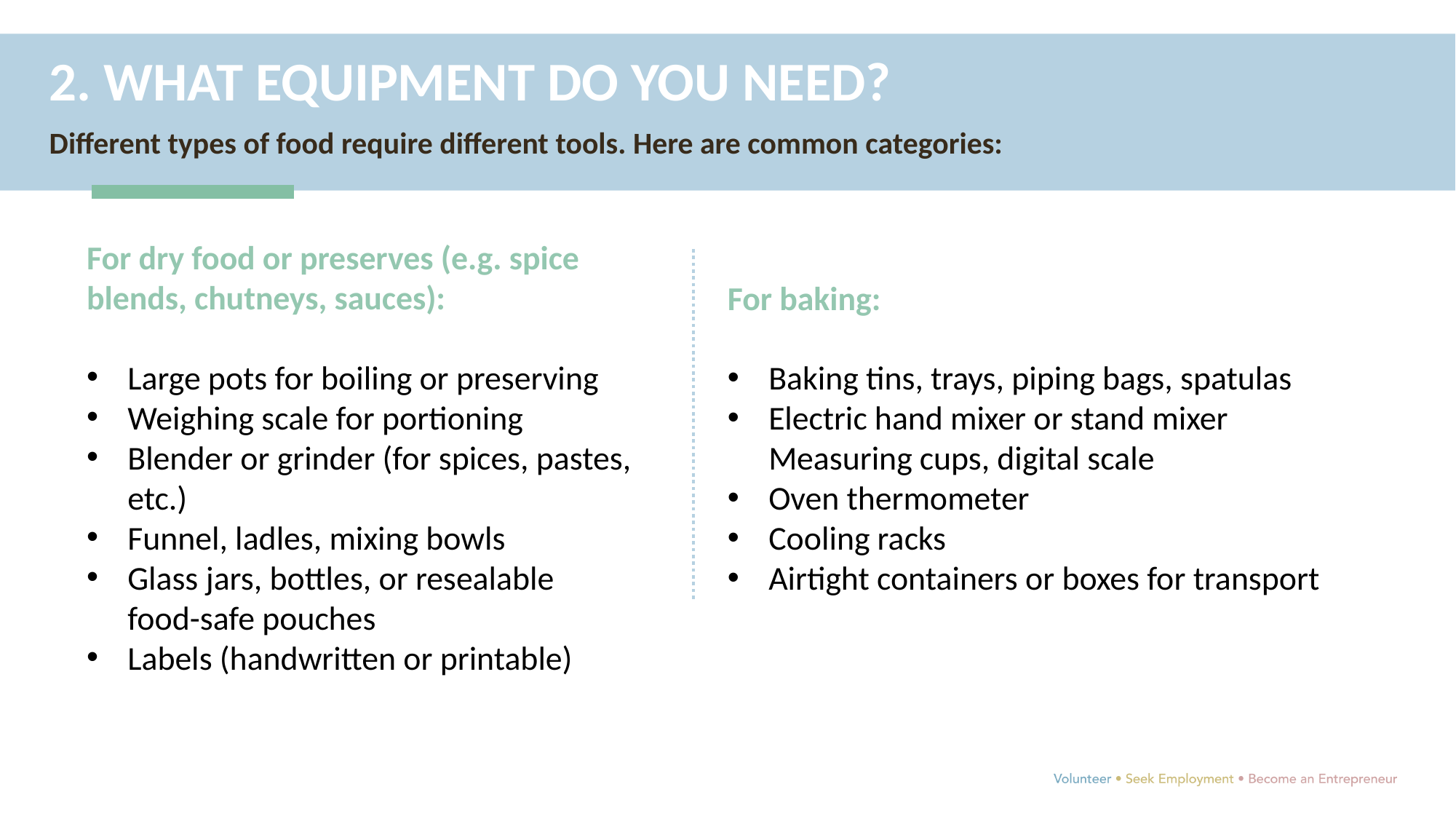

2. WHAT EQUIPMENT DO YOU NEED?
Different types of food require different tools. Here are common categories:

For dry food or preserves (e.g. spice blends, chutneys, sauces):

Large pots for boiling or preserving
Weighing scale for portioning
Blender or grinder (for spices, pastes, etc.)
Funnel, ladles, mixing bowls
Glass jars, bottles, or resealable food-safe pouches
Labels (handwritten or printable)
For baking:

Baking tins, trays, piping bags, spatulas
Electric hand mixer or stand mixer Measuring cups, digital scale
Oven thermometer
Cooling racks
Airtight containers or boxes for transport